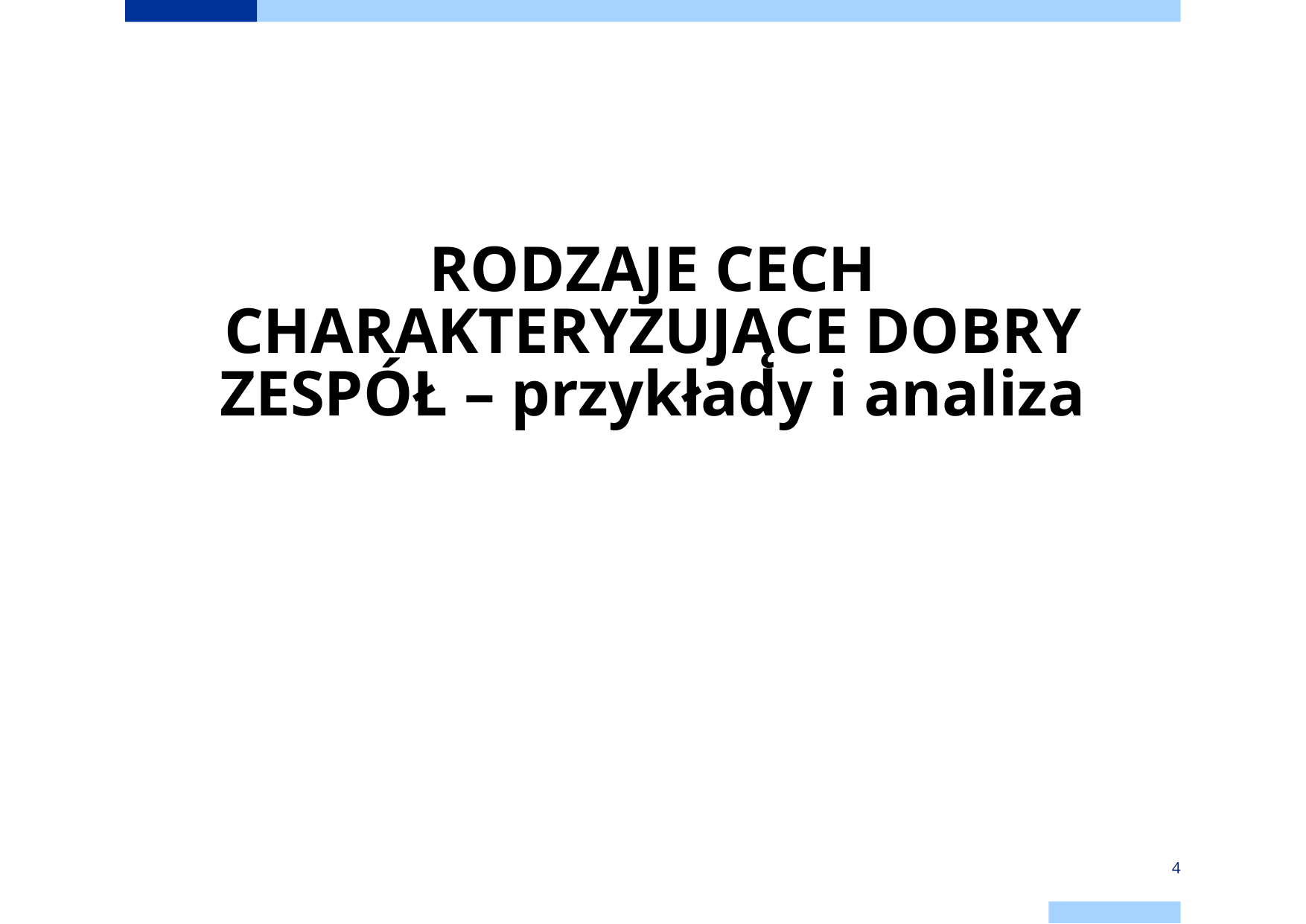

#
RODZAJE CECH CHARAKTERYZUJĄCE DOBRY ZESPÓŁ – przykłady i analiza
4